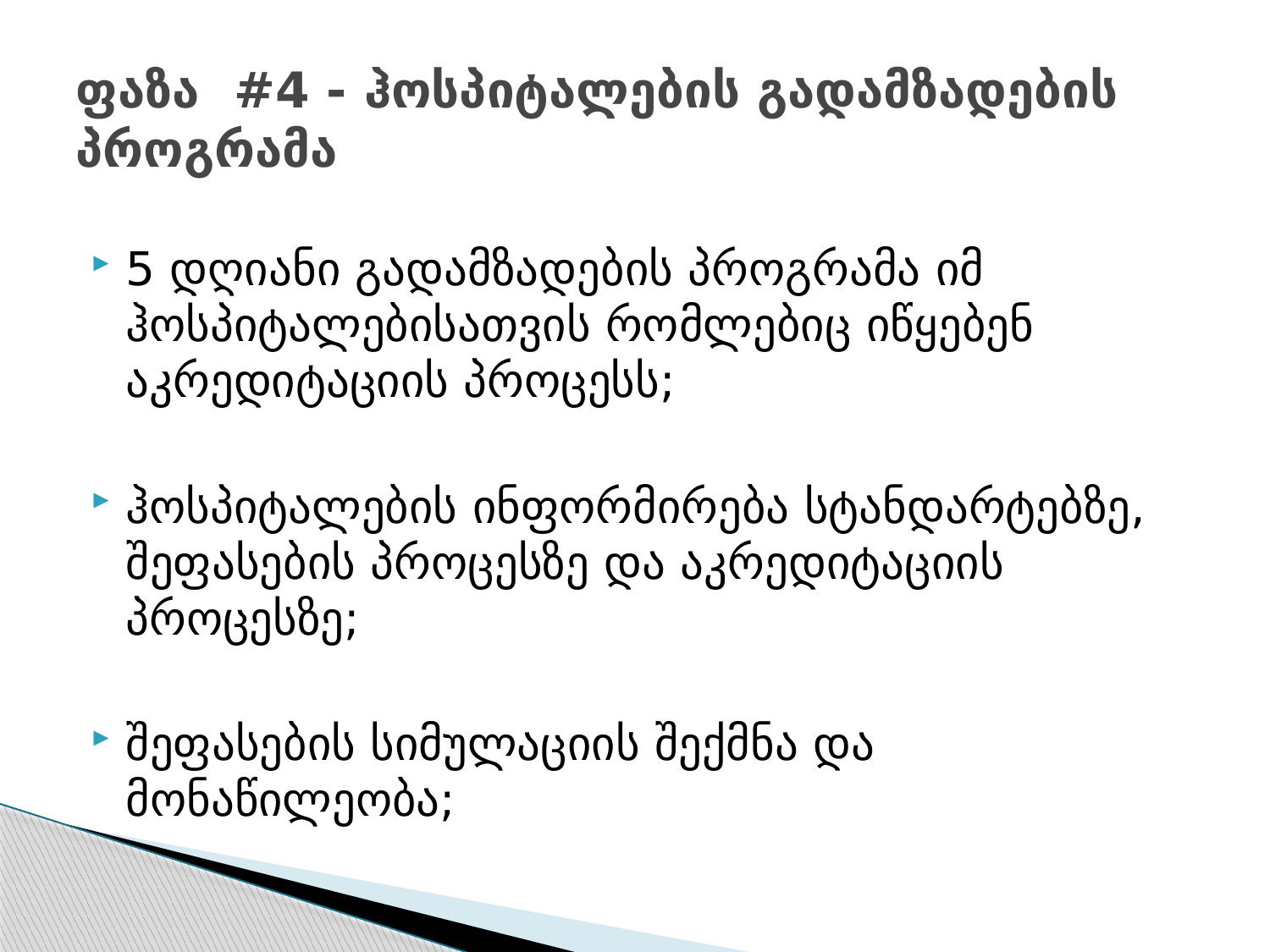

# ფაზა  #4 - ჰოსპიტალების გადამზადების პროგრამა
5 დღიანი გადამზადების პროგრამა იმ ჰოსპიტალებისათვის რომლებიც იწყებენ აკრედიტაციის პროცესს;

ჰოსპიტალების ინფორმირება სტანდარტებზე, შეფასების პროცესზე და აკრედიტაციის პროცესზე;

შეფასების სიმულაციის შექმნა და მონაწილეობა;